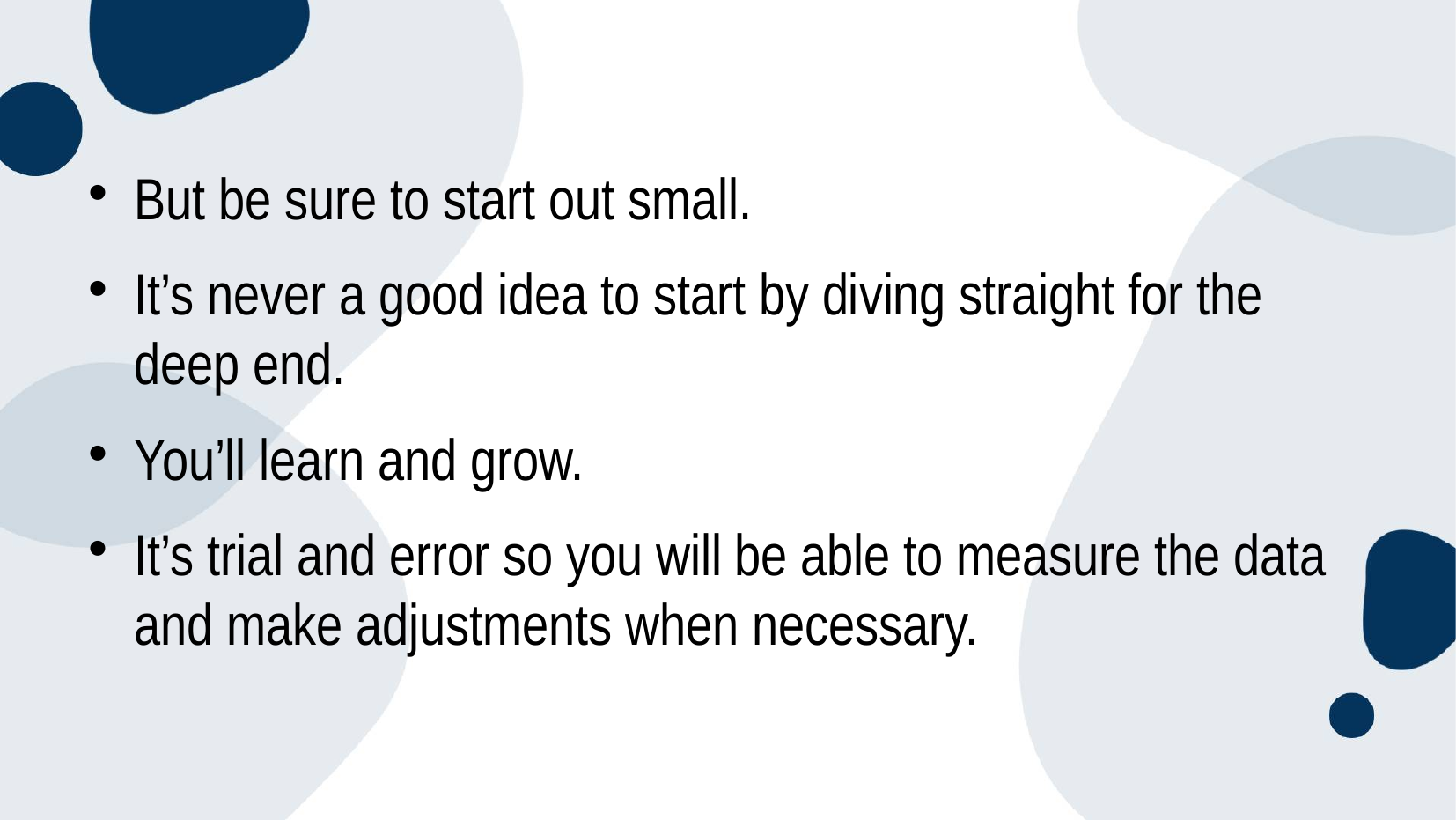

#
But be sure to start out small.
It’s never a good idea to start by diving straight for the deep end.
You’ll learn and grow.
It’s trial and error so you will be able to measure the data and make adjustments when necessary.